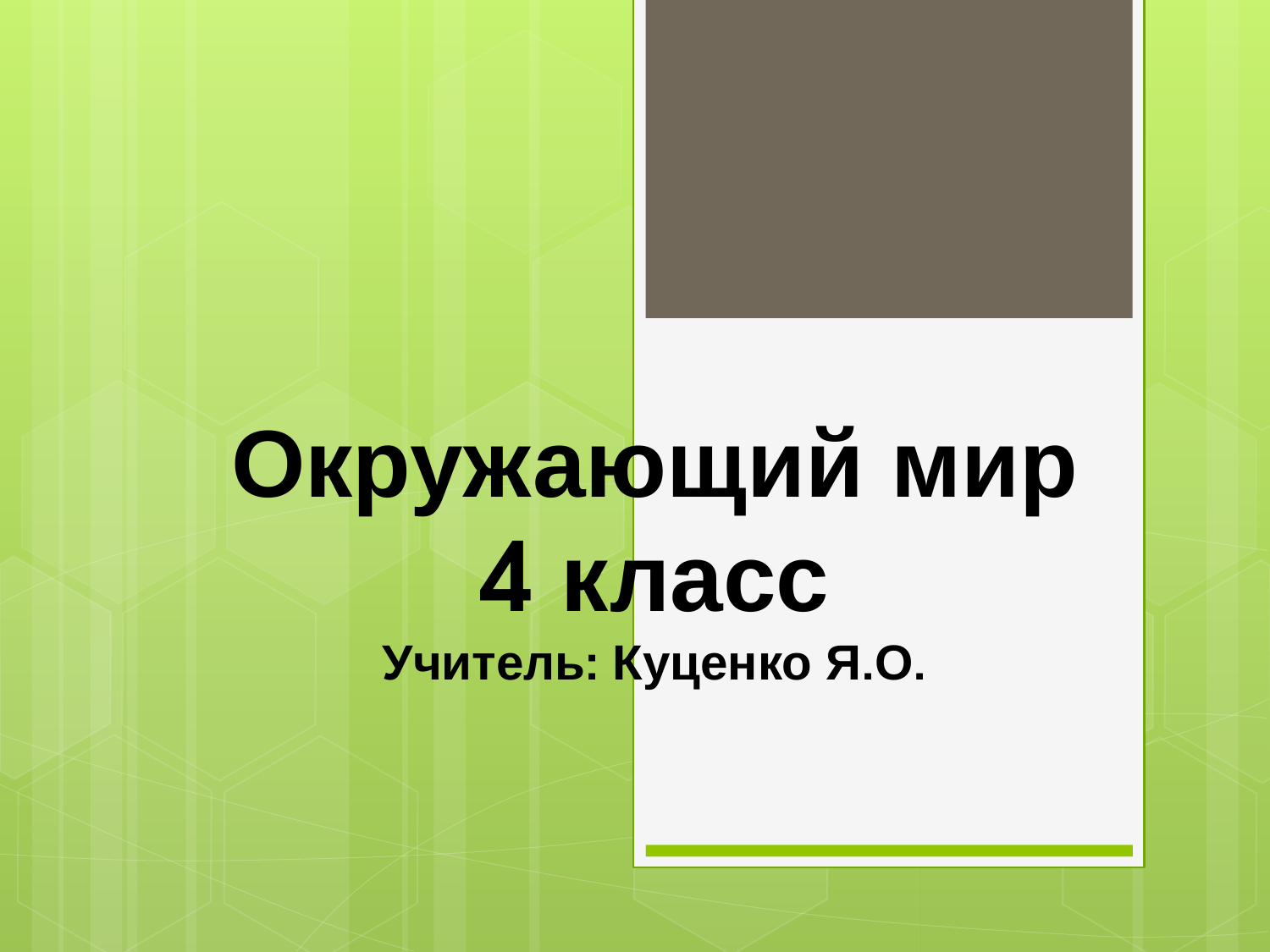

Окружающий мир
4 класс
Учитель: Куценко Я.О.